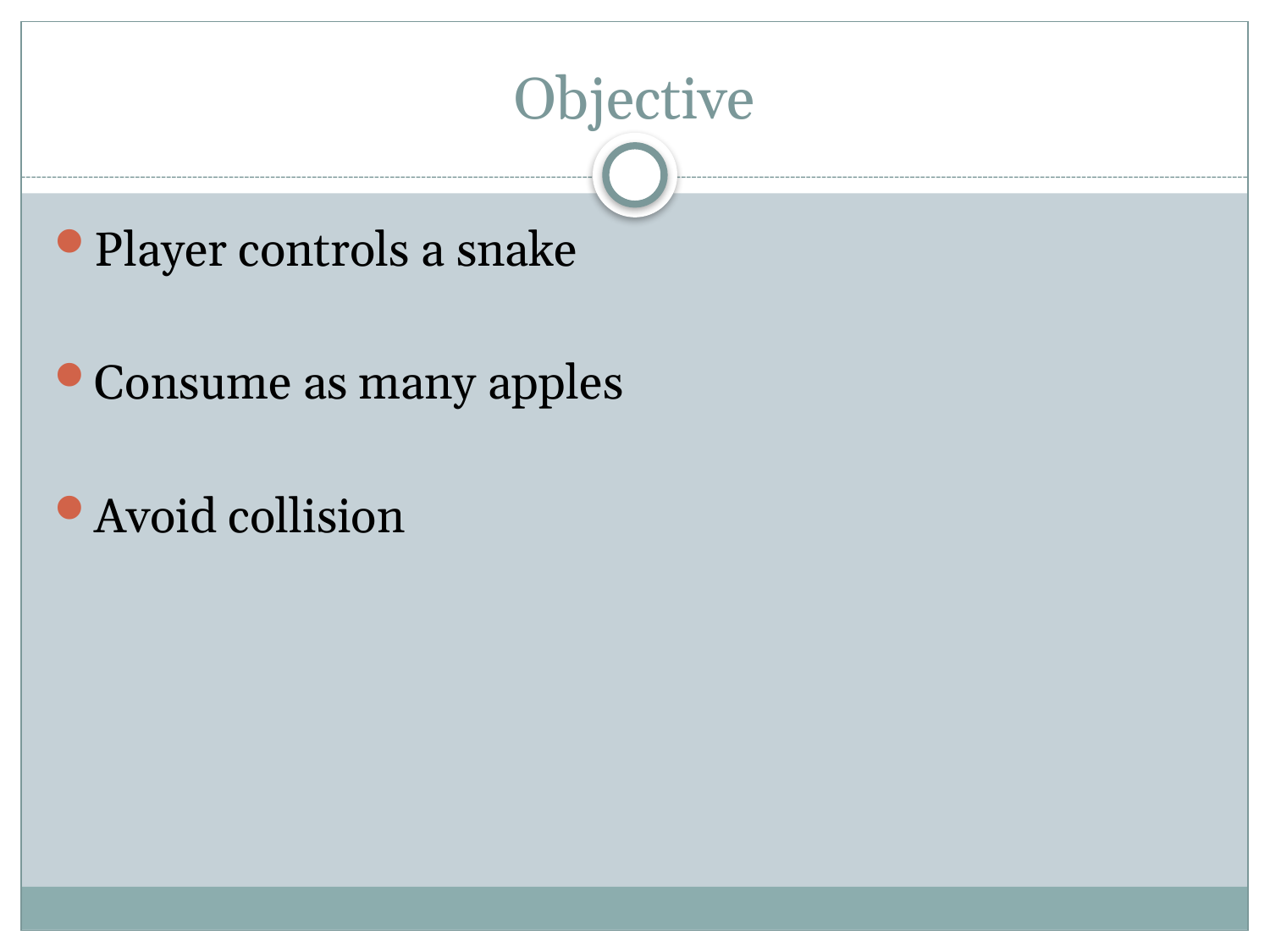

# Objective
Player controls a snake

Consume as many apples

Avoid collision